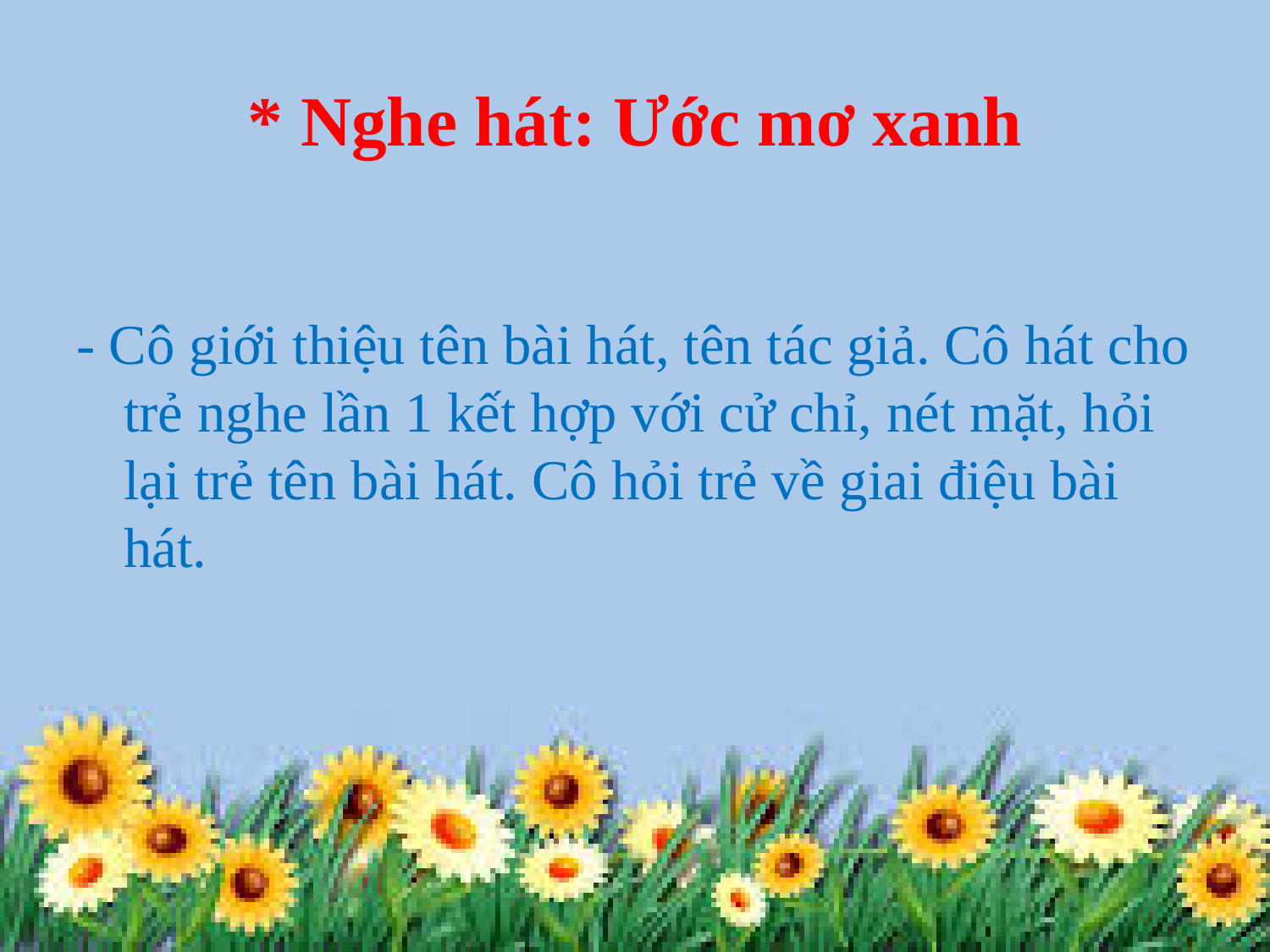

# * Nghe hát: Ước mơ xanh

- Cô giới thiệu tên bài hát, tên tác giả. Cô hát cho trẻ nghe lần 1 kết hợp với cử chỉ, nét mặt, hỏi lại trẻ tên bài hát. Cô hỏi trẻ về giai điệu bài hát.